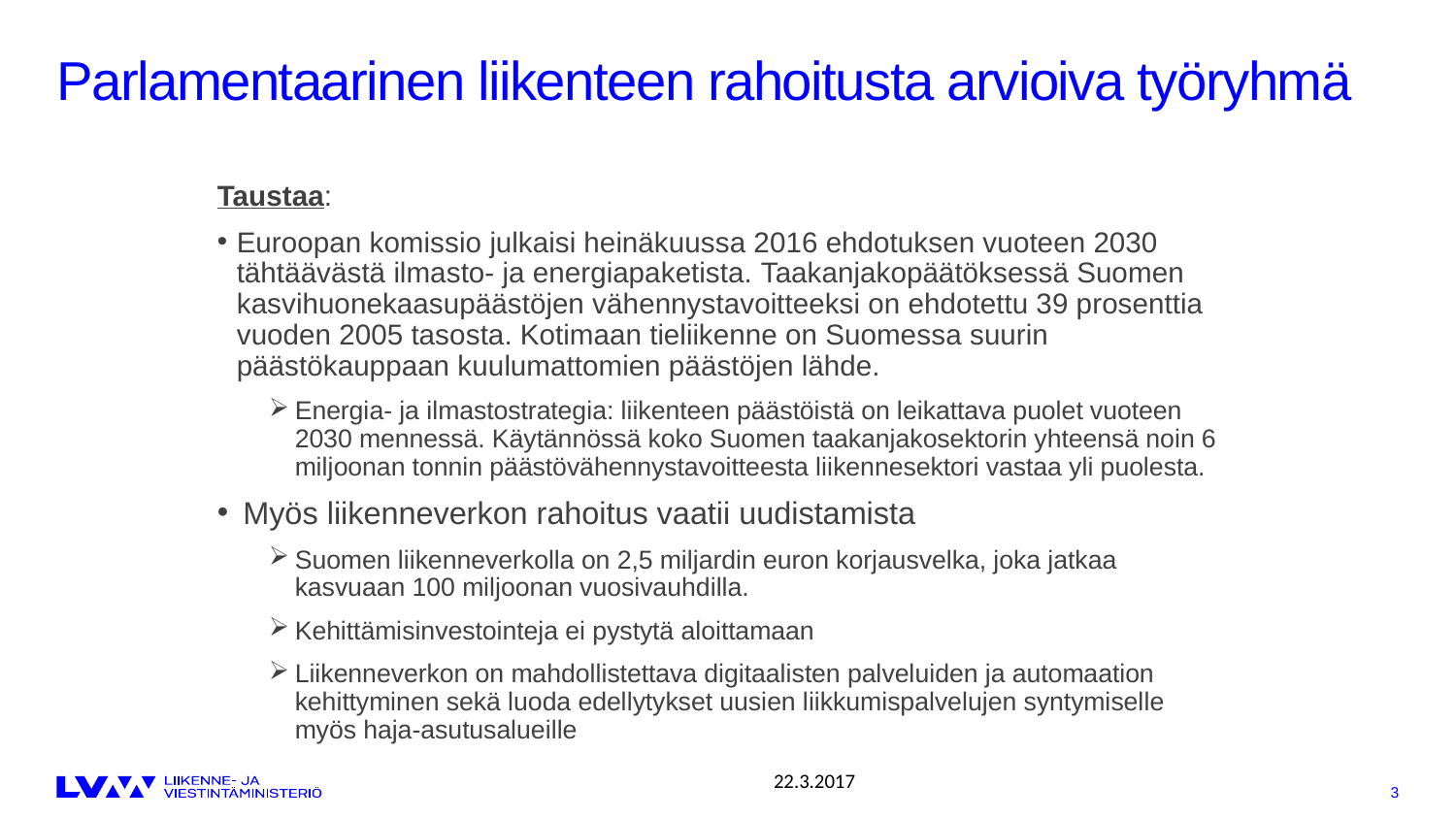

# Parlamentaarinen liikenteen rahoitusta arvioiva työryhmä

Taustaa:
Euroopan komissio julkaisi heinäkuussa 2016 ehdotuksen vuoteen 2030 tähtäävästä ilmasto- ja energiapaketista. Taakanjakopäätöksessä Suomen kasvihuonekaasupäästöjen vähennystavoitteeksi on ehdotettu 39 prosenttia vuoden 2005 tasosta. Kotimaan tieliikenne on Suomessa suurin päästökauppaan kuulumattomien päästöjen lähde.
Energia- ja ilmastostrategia: liikenteen päästöistä on leikattava puolet vuoteen 2030 mennessä. Käytännössä koko Suomen taakanjakosektorin yhteensä noin 6 miljoonan tonnin päästövähennystavoitteesta liikennesektori vastaa yli puolesta.
Myös liikenneverkon rahoitus vaatii uudistamista
Suomen liikenneverkolla on 2,5 miljardin euron korjausvelka, joka jatkaa kasvuaan 100 miljoonan vuosivauhdilla.
Kehittämisinvestointeja ei pystytä aloittamaan
Liikenneverkon on mahdollistettava digitaalisten palveluiden ja automaation kehittyminen sekä luoda edellytykset uusien liikkumispalvelujen syntymiselle myös haja-asutusalueille

3
22.3.2017